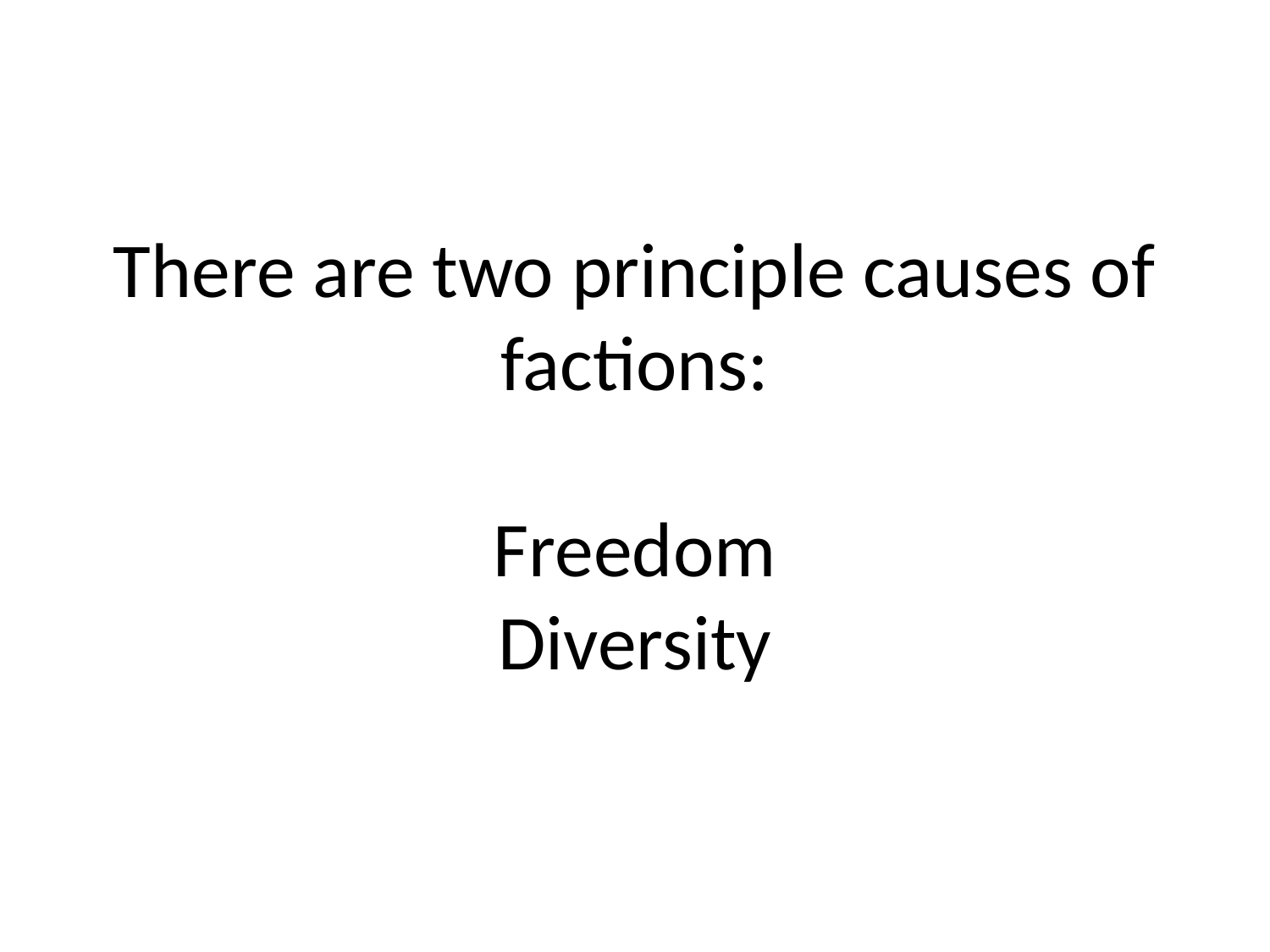

# There are two principle causes of factions: Freedom Diversity